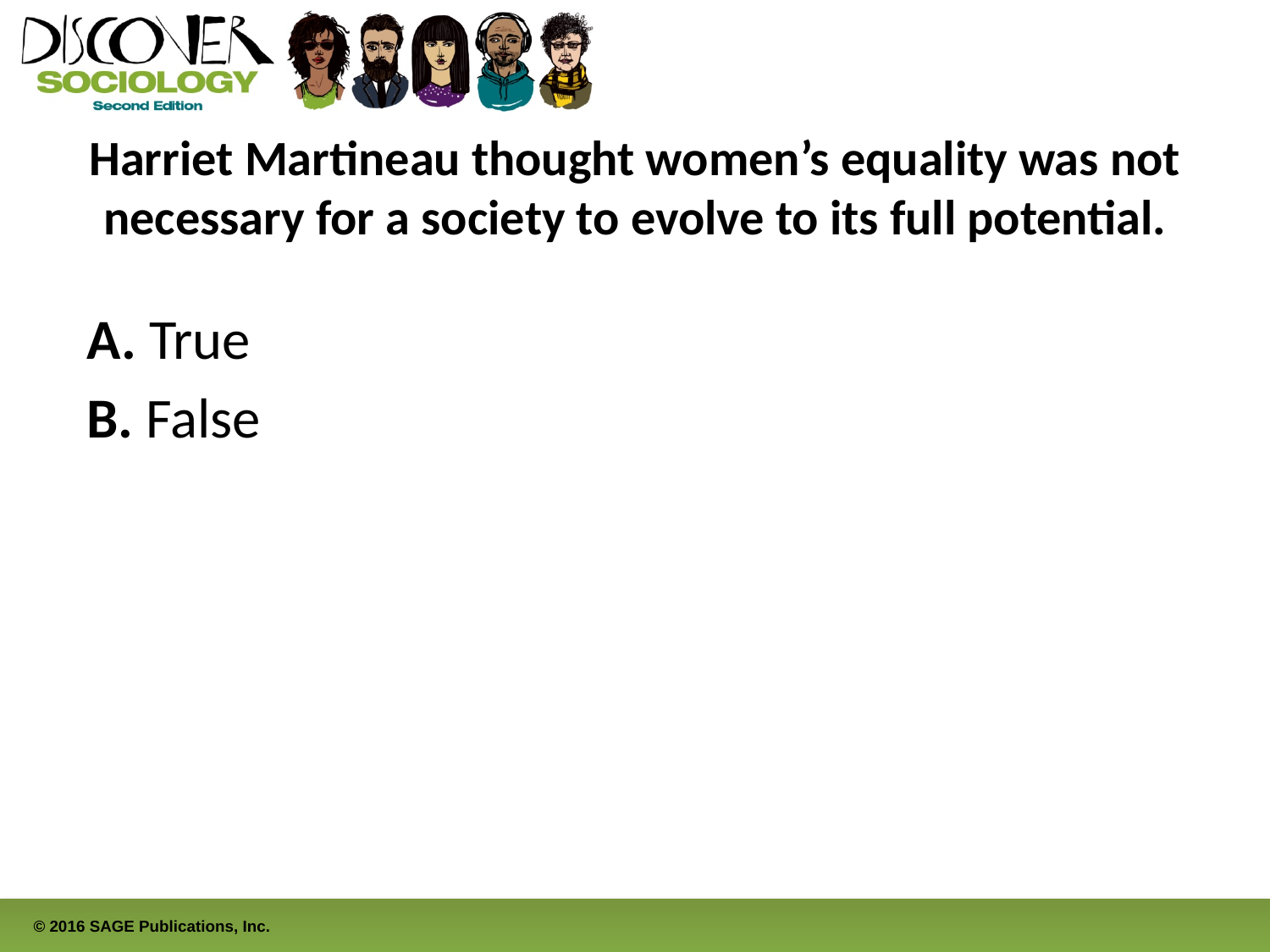

# Harriet Martineau thought women’s equality was not necessary for a society to evolve to its full potential.
A. True
B. False